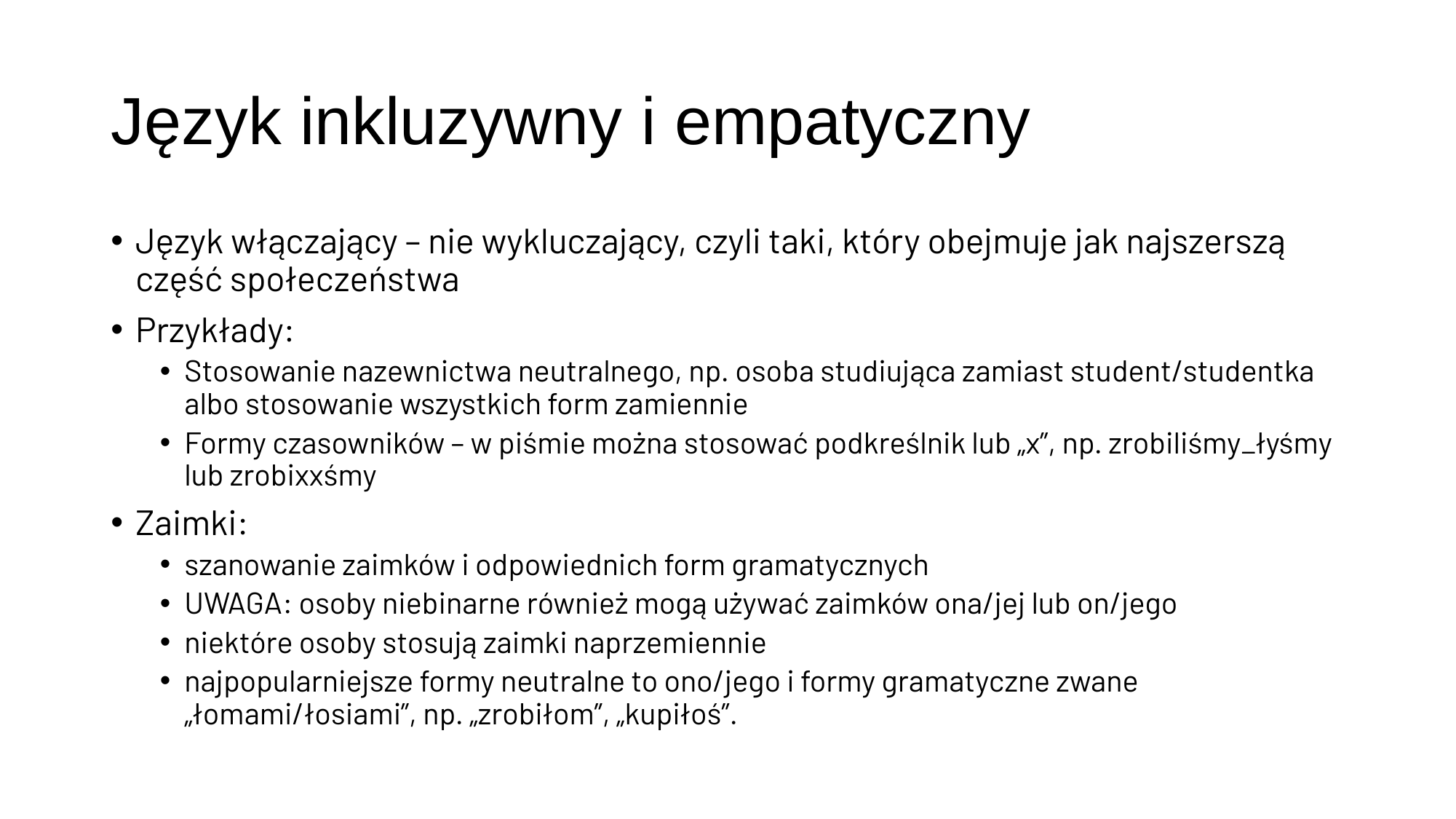

# Język inkluzywny i empatyczny
Język włączający – nie wykluczający, czyli taki, który obejmuje jak najszerszą część społeczeństwa
Przykłady:
Stosowanie nazewnictwa neutralnego, np. osoba studiująca zamiast student/studentka albo stosowanie wszystkich form zamiennie
Formy czasowników – w piśmie można stosować podkreślnik lub „x”, np. zrobiliśmy_łyśmy lub zrobixxśmy
Zaimki:
szanowanie zaimków i odpowiednich form gramatycznych
UWAGA: osoby niebinarne również mogą używać zaimków ona/jej lub on/jego
niektóre osoby stosują zaimki naprzemiennie
najpopularniejsze formy neutralne to ono/jego i formy gramatyczne zwane „łomami/łosiami”, np. „zrobiłom”, „kupiłoś”.